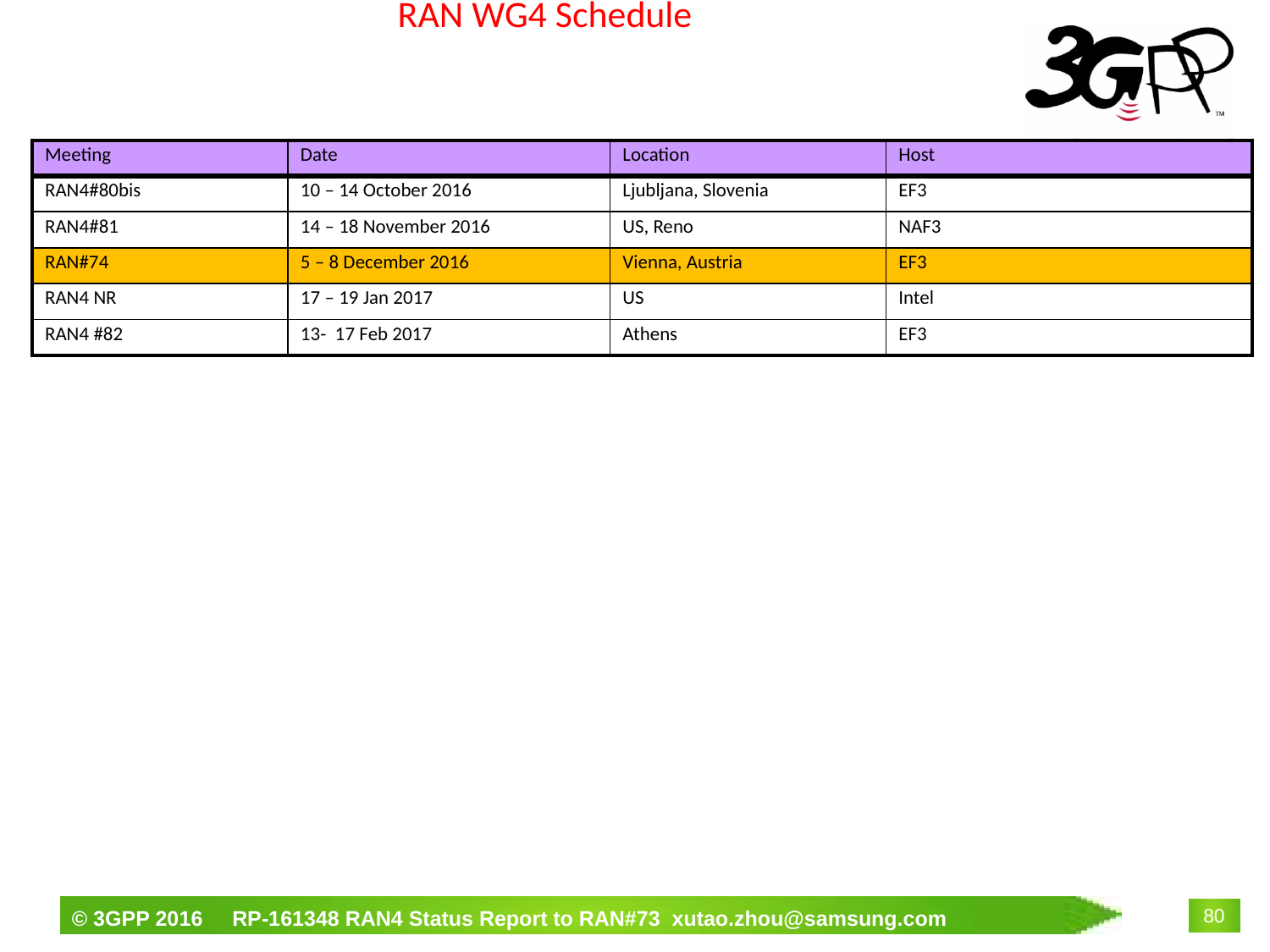

# RAN WG4 Schedule
| Meeting | Date | Location | Host |
| --- | --- | --- | --- |
| RAN4#80bis | 10 – 14 October 2016 | Ljubljana, Slovenia | EF3 |
| RAN4#81 | 14 – 18 November 2016 | US, Reno | NAF3 |
| RAN#74 | 5 – 8 December 2016 | Vienna, Austria | EF3 |
| RAN4 NR | 17 – 19 Jan 2017 | US | Intel |
| RAN4 #82 | 13- 17 Feb 2017 | Athens | EF3 |